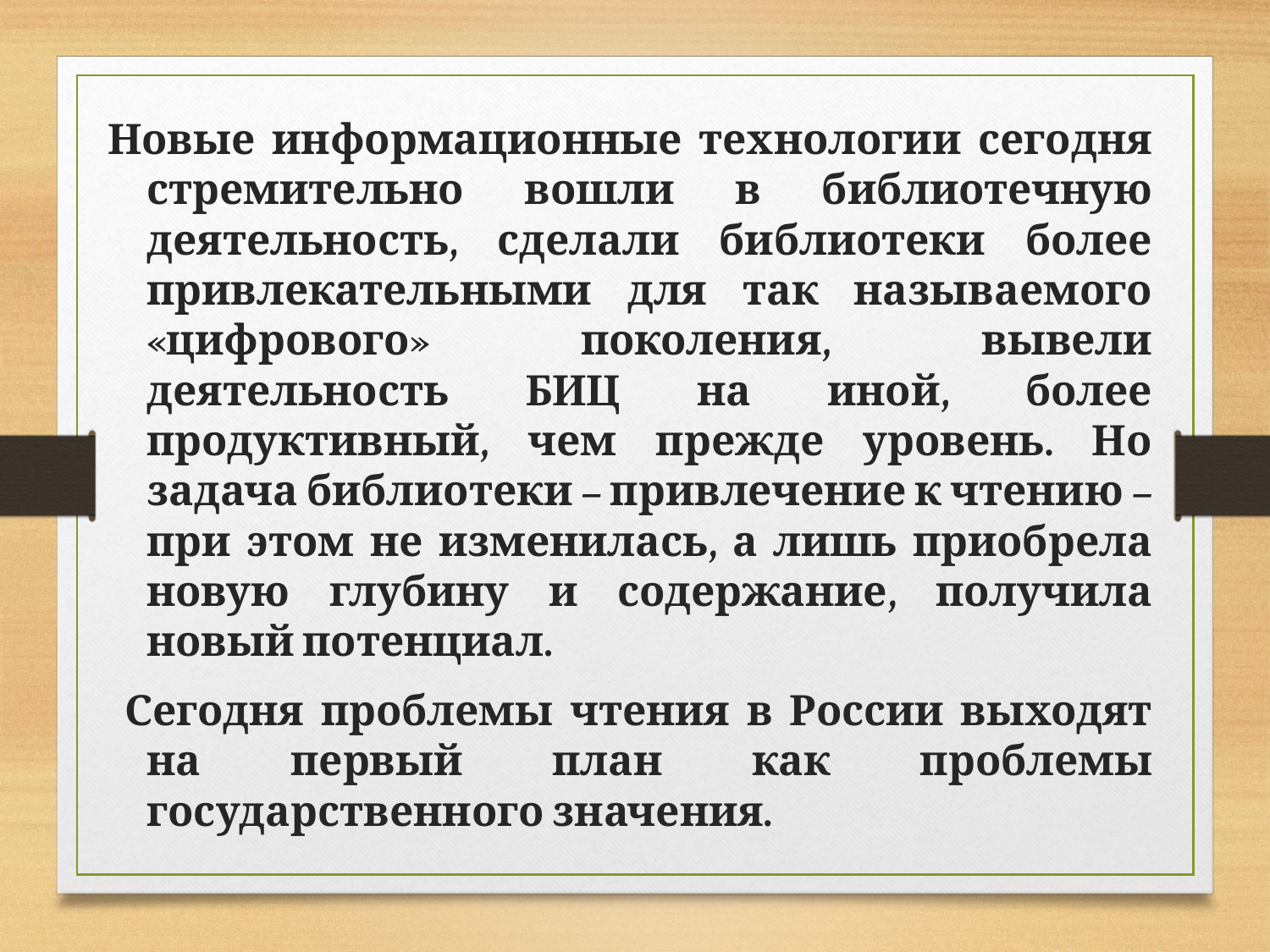

Новые информационные технологии сегодня стремительно вошли в библиотечную деятельность, сделали библиотеки более привлекательными для так называемого «цифрового» поколения, вывели деятельность БИЦ на иной, более продуктивный, чем прежде уровень. Но задача библиотеки – привлечение к чтению – при этом не изменилась, а лишь приобрела новую глубину и содержание, получила новый потенциал.
 Сегодня проблемы чтения в России выходят на первый план как проблемы государственного значения.